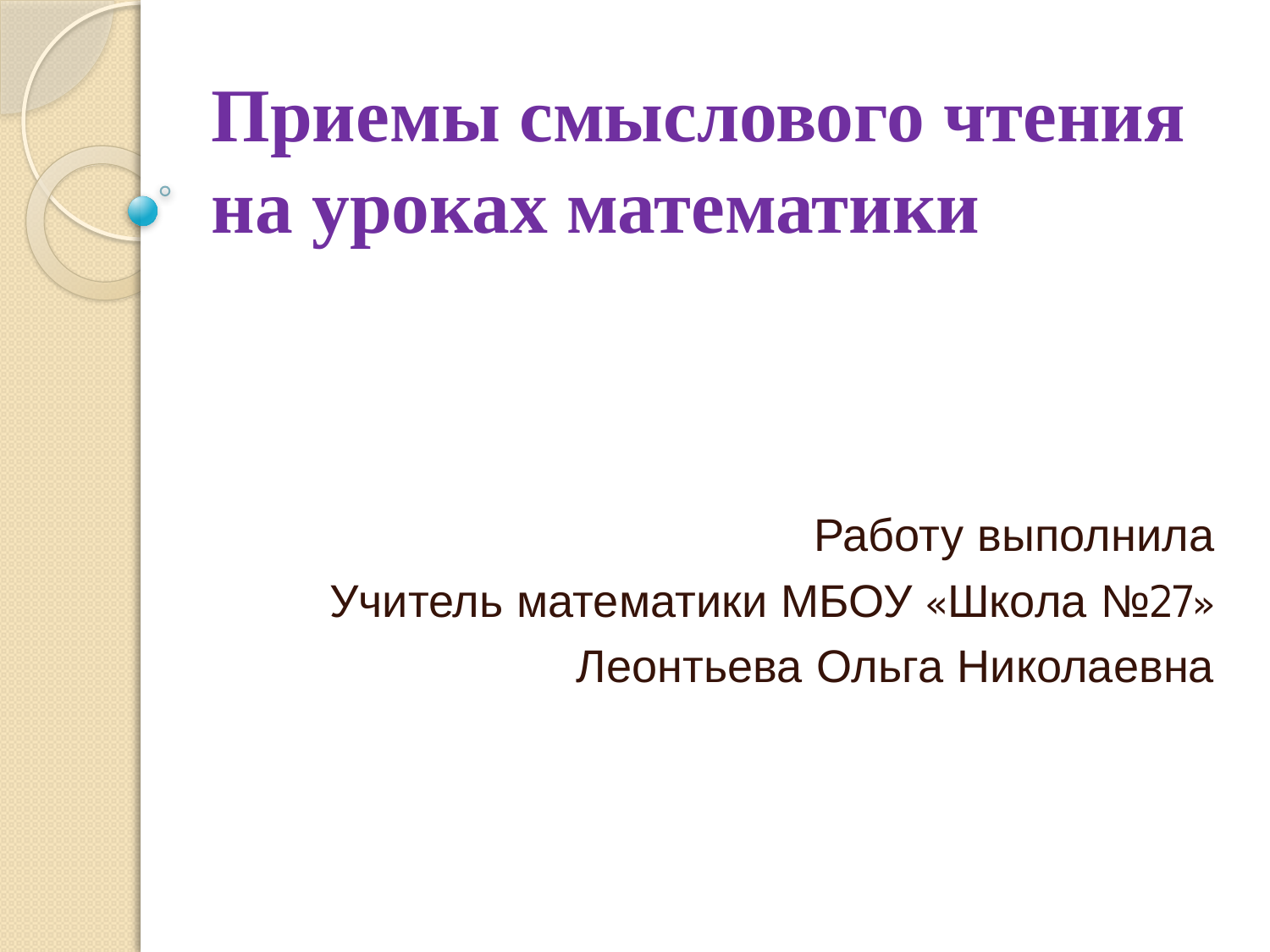

# Приемы смыслового чтения на уроках математики
Работу выполнила
Учитель математики МБОУ «Школа №27»
Леонтьева Ольга Николаевна